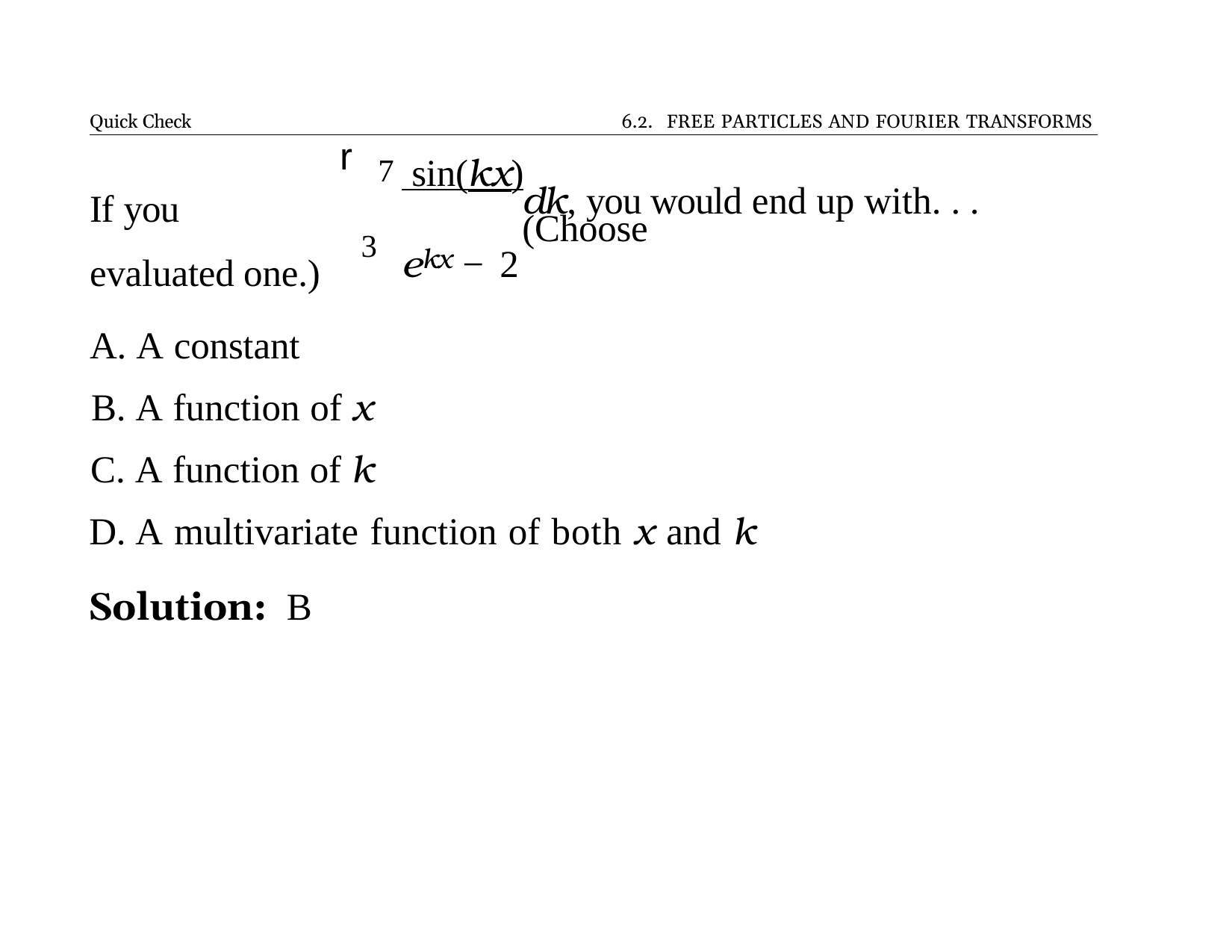

Quick Check
6.2.  FREE PARTICLES AND FOURIER TRANSFORMS
r

7
 sin(kx)
dk, you would end up with. . . (Choose
ekx − 2
If you evaluated one.)
3
A. A constant
B. A function of x
C. A function of k
D. A multivariate function of both x and k
Solution:	B